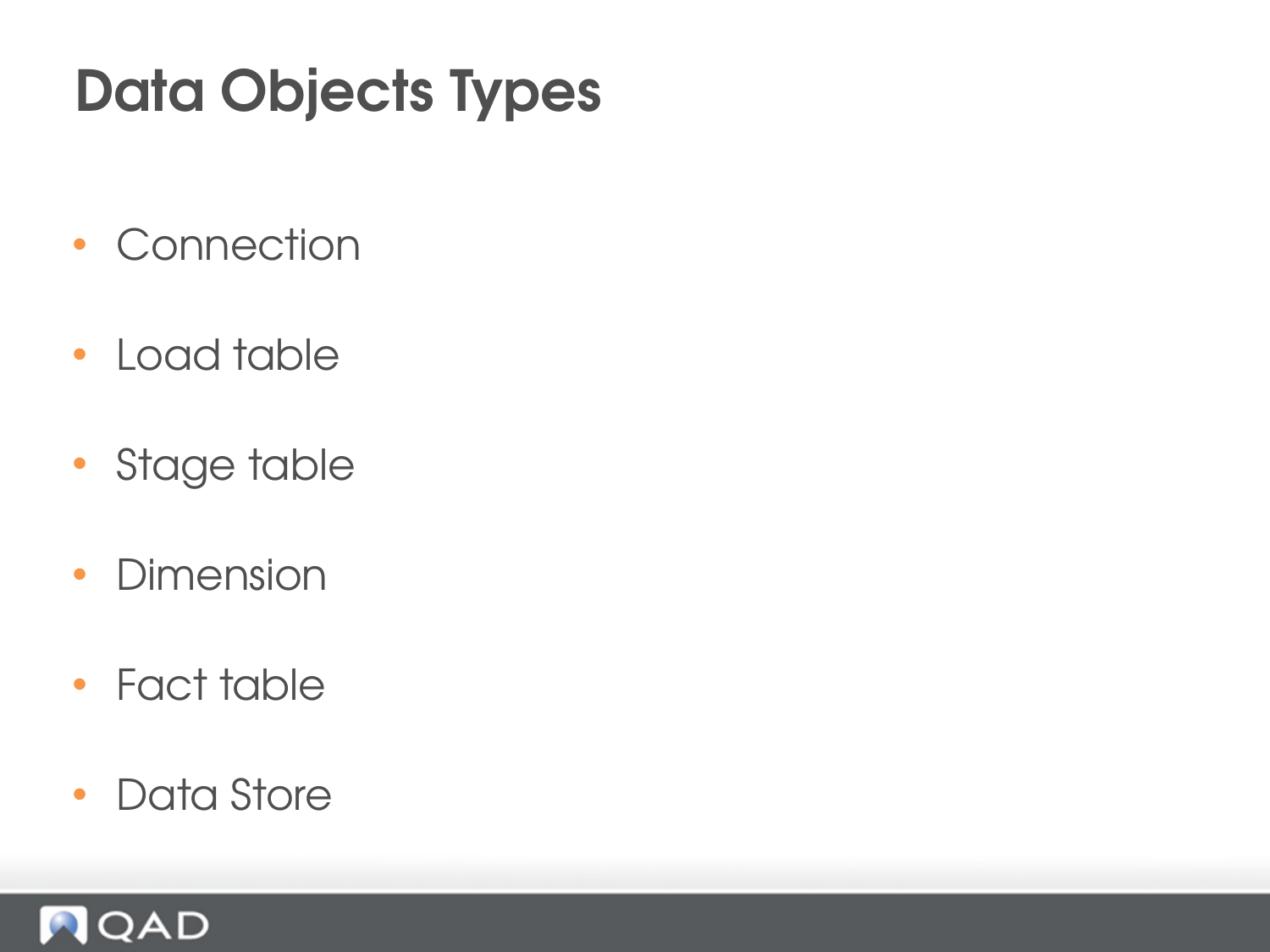

# Data Objects Types
Connection
Load table
Stage table
Dimension
Fact table
Data Store